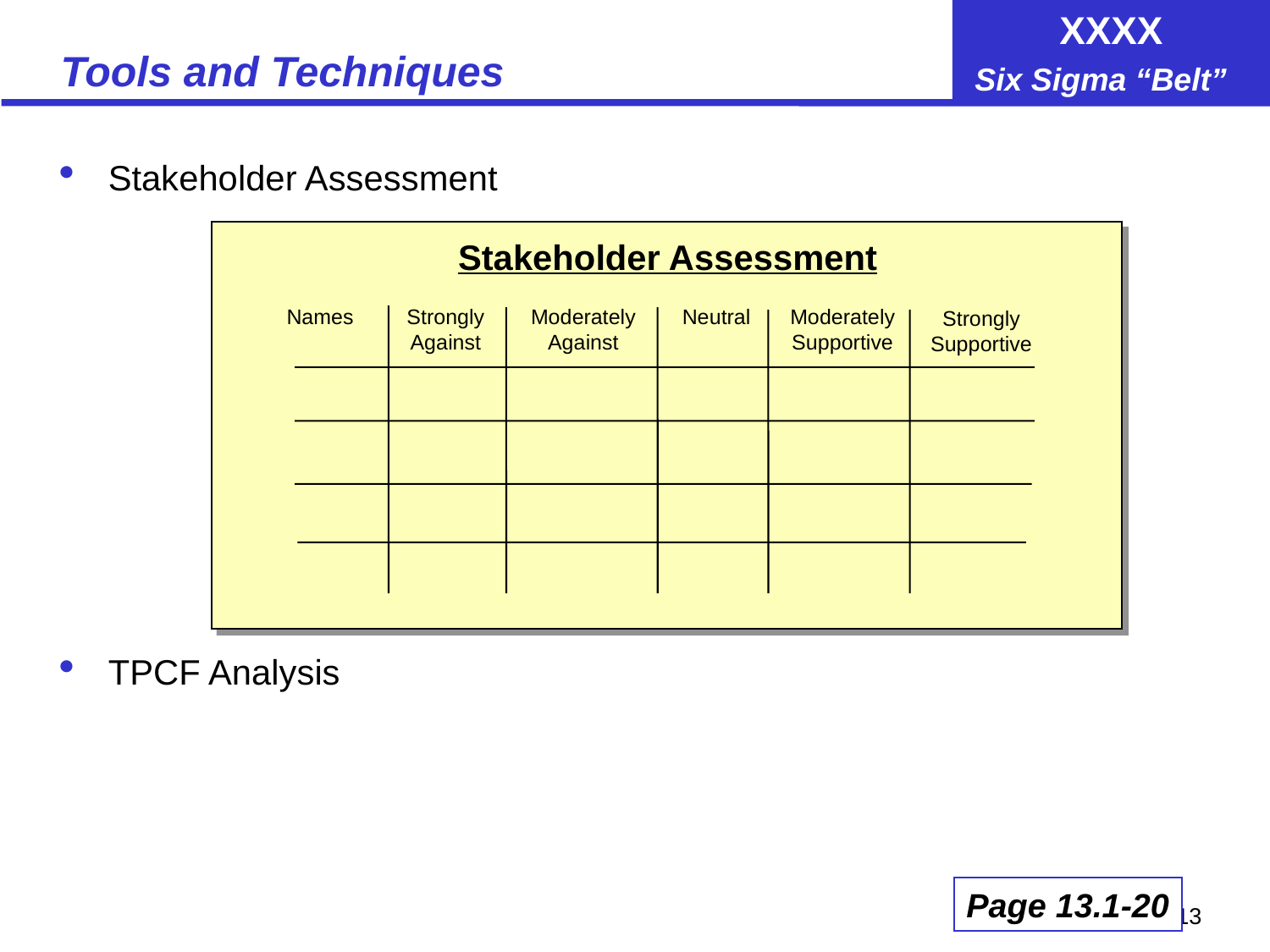

# Tools and Techniques
Stakeholder Assessment

TPCF Analysis

Stakeholder Assessment

Names
Strongly
Against
Moderately
Against
Neutral
Moderately
Supportive
Strongly
Supportive

Page 13.1-20